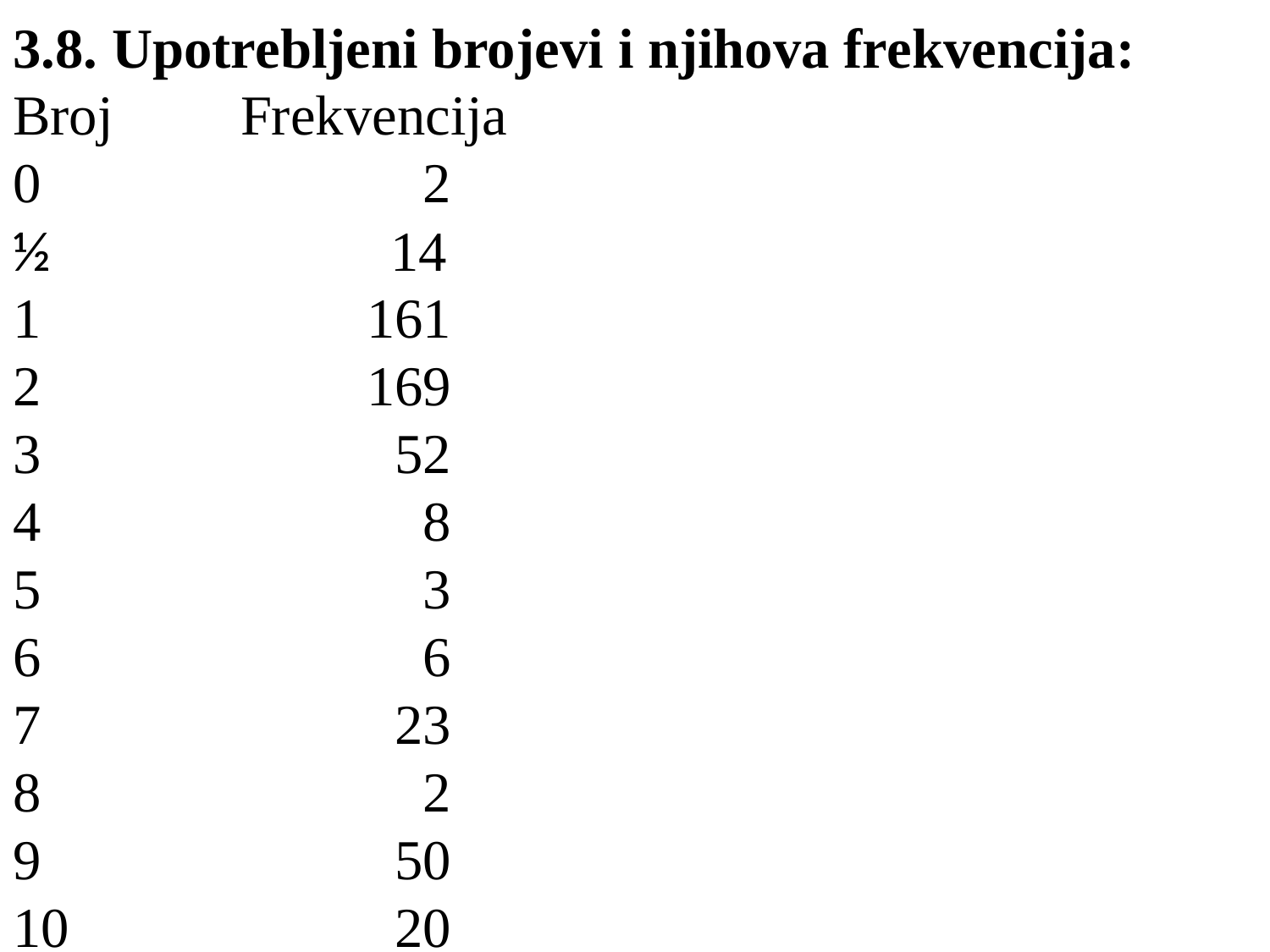

3.8. Upotrebljeni brojevi i njihova frekvencija:
Broj         Frekvencija
0                           2
½                        14
1                       161
2                       169
3                         52
4                           8
5                           3
6                           6
7                         23
8                           2
9                         50
10                       20